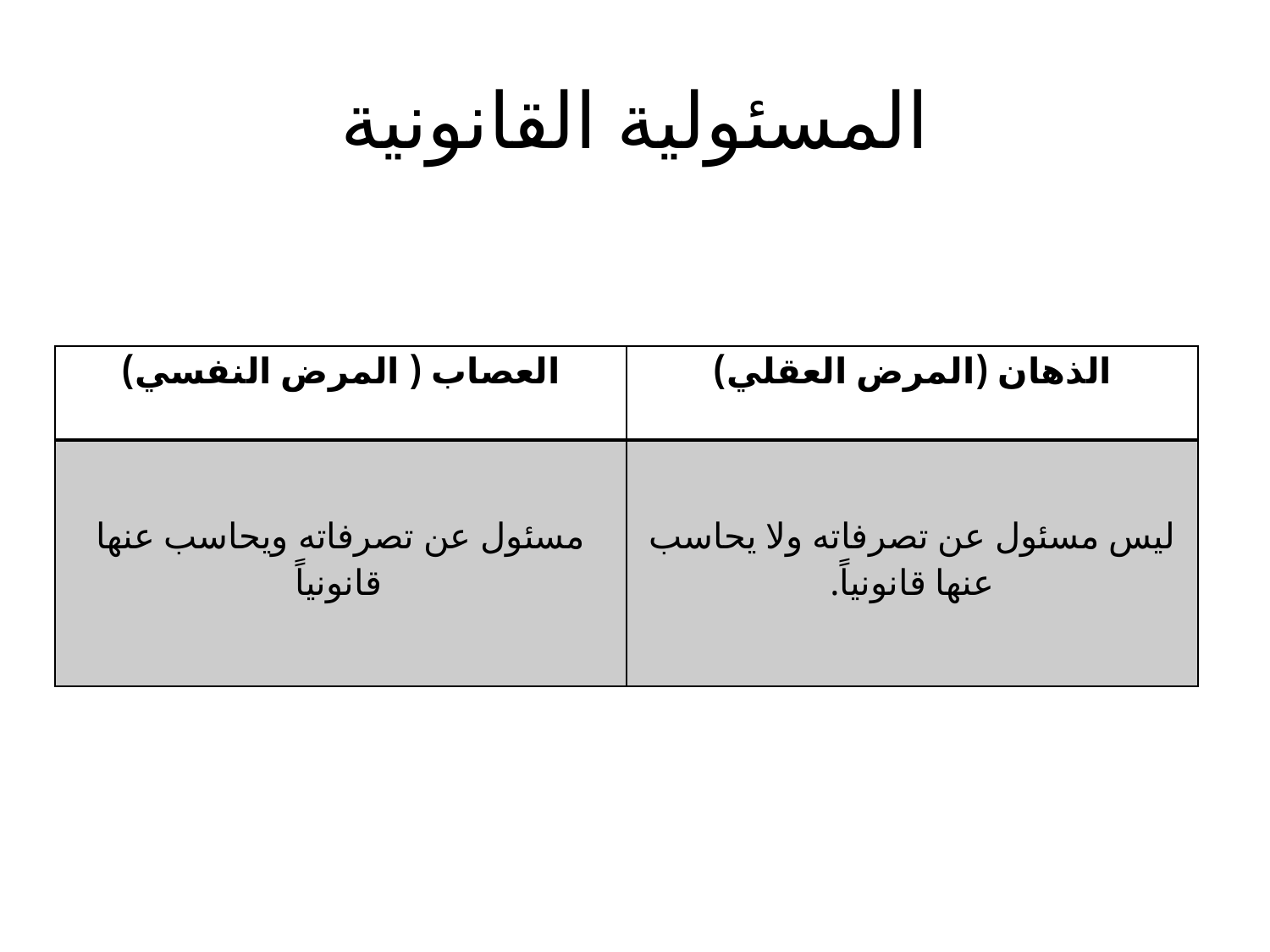

# المسئولية القانونية
| العصاب ( المرض النفسي) | الذهان (المرض العقلي) |
| --- | --- |
| مسئول عن تصرفاته ويحاسب عنها قانونياً | ليس مسئول عن تصرفاته ولا يحاسب عنها قانونياً. |